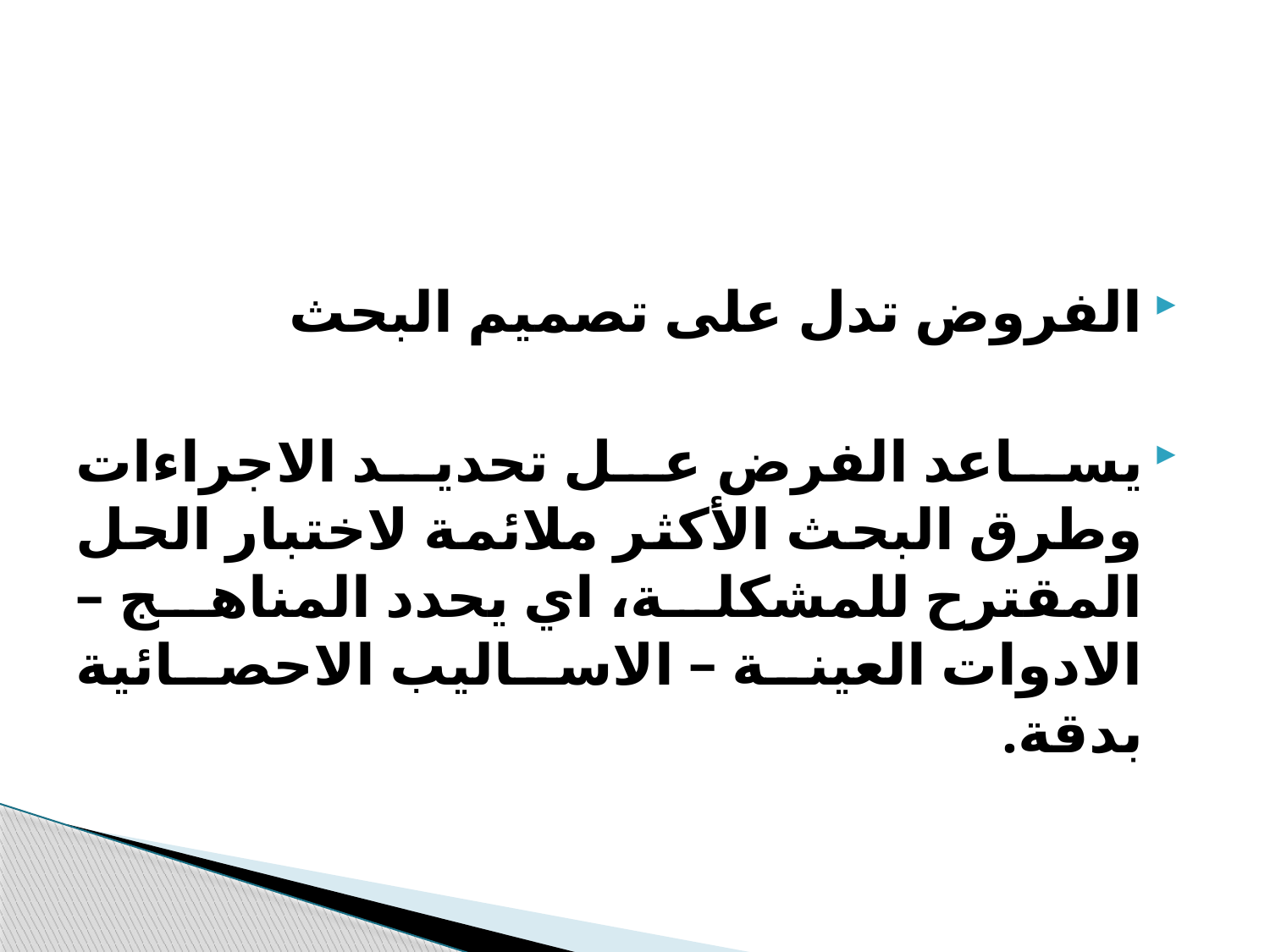

#
الفروض تدل على تصميم البحث

يساعد الفرض عل تحديد الاجراءات وطرق البحث الأكثر ملائمة لاختبار الحل المقترح للمشكلة، اي يحدد المناهج – الادوات العينة – الاساليب الاحصائية بدقة.